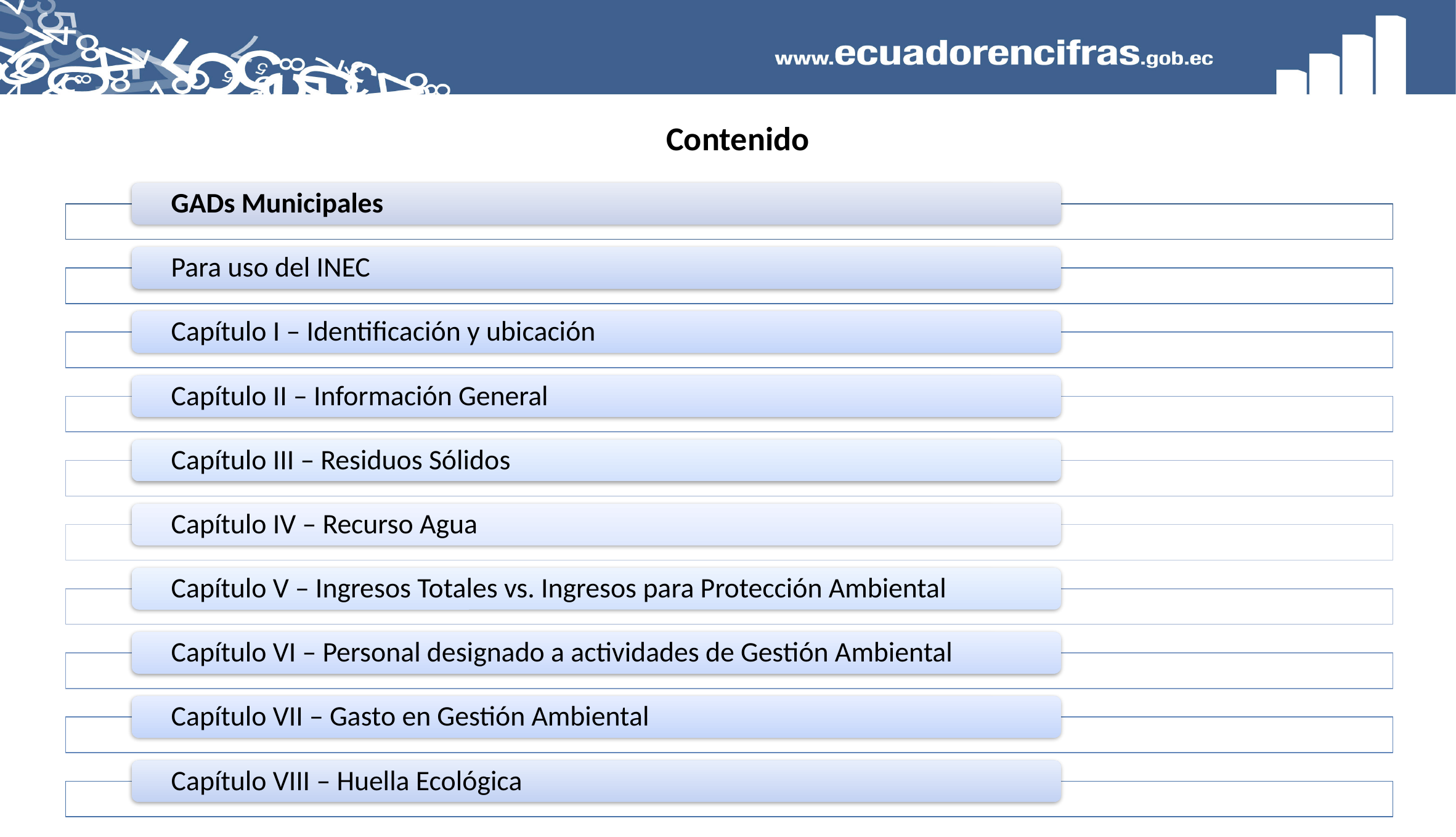

Contenido
GADs Municipales
Para uso del INEC
Capítulo I – Identificación y ubicación
Capítulo II – Información General
Capítulo III – Residuos Sólidos
Capítulo IV – Recurso Agua
Capítulo V – Ingresos Totales vs. Ingresos para Protección Ambiental
Capítulo VI – Personal designado a actividades de Gestión Ambiental
Capítulo VII – Gasto en Gestión Ambiental
Capítulo VIII – Huella Ecológica